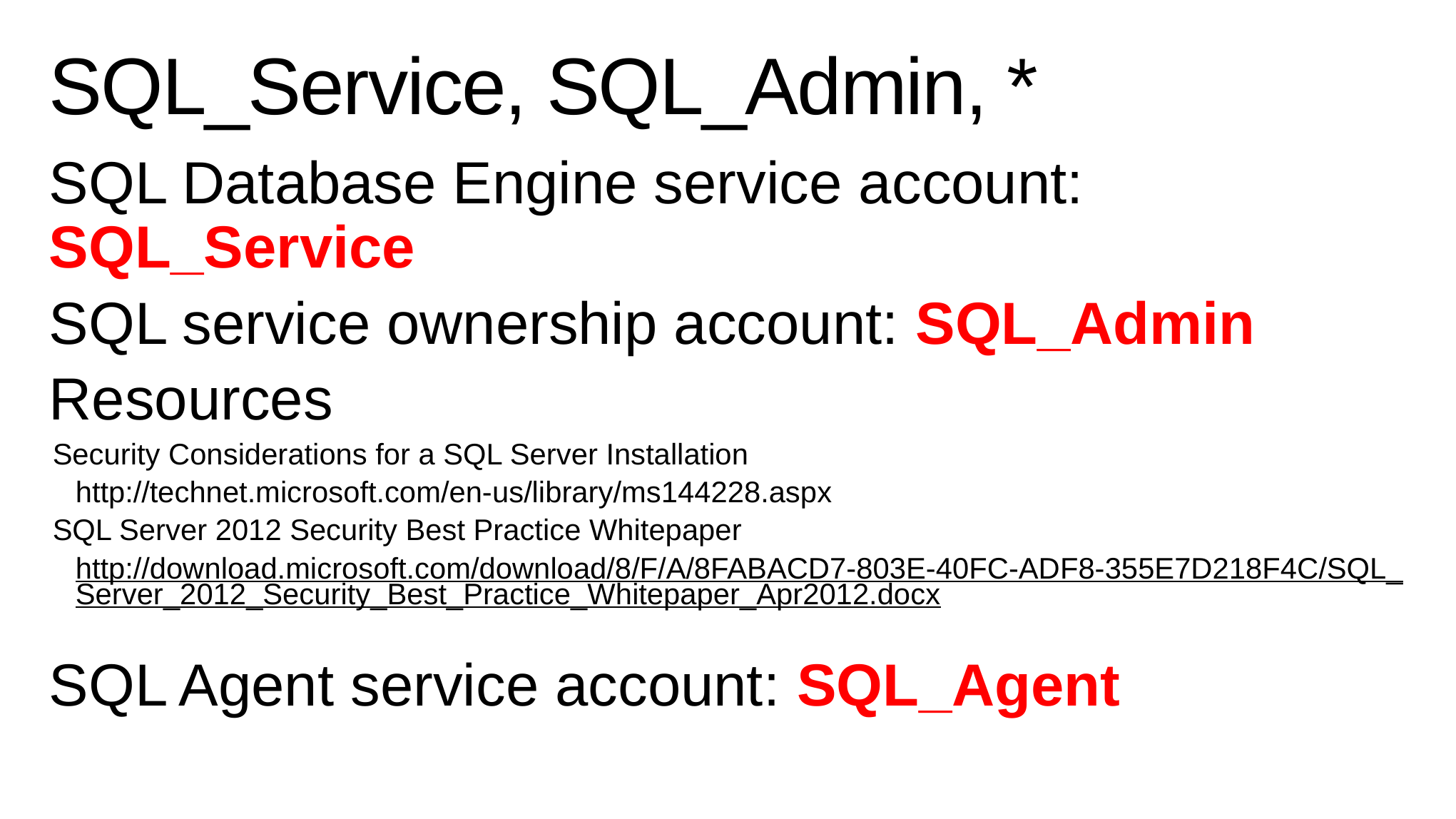

# SQL_Service, SQL_Admin, *
SQL Database Engine service account: SQL_Service
SQL service ownership account: SQL_Admin
Resources
Security Considerations for a SQL Server Installation
http://technet.microsoft.com/en-us/library/ms144228.aspx
SQL Server 2012 Security Best Practice Whitepaper
http://download.microsoft.com/download/8/F/A/8FABACD7-803E-40FC-ADF8-355E7D218F4C/SQL_Server_2012_Security_Best_Practice_Whitepaper_Apr2012.docx
SQL Agent service account: SQL_Agent